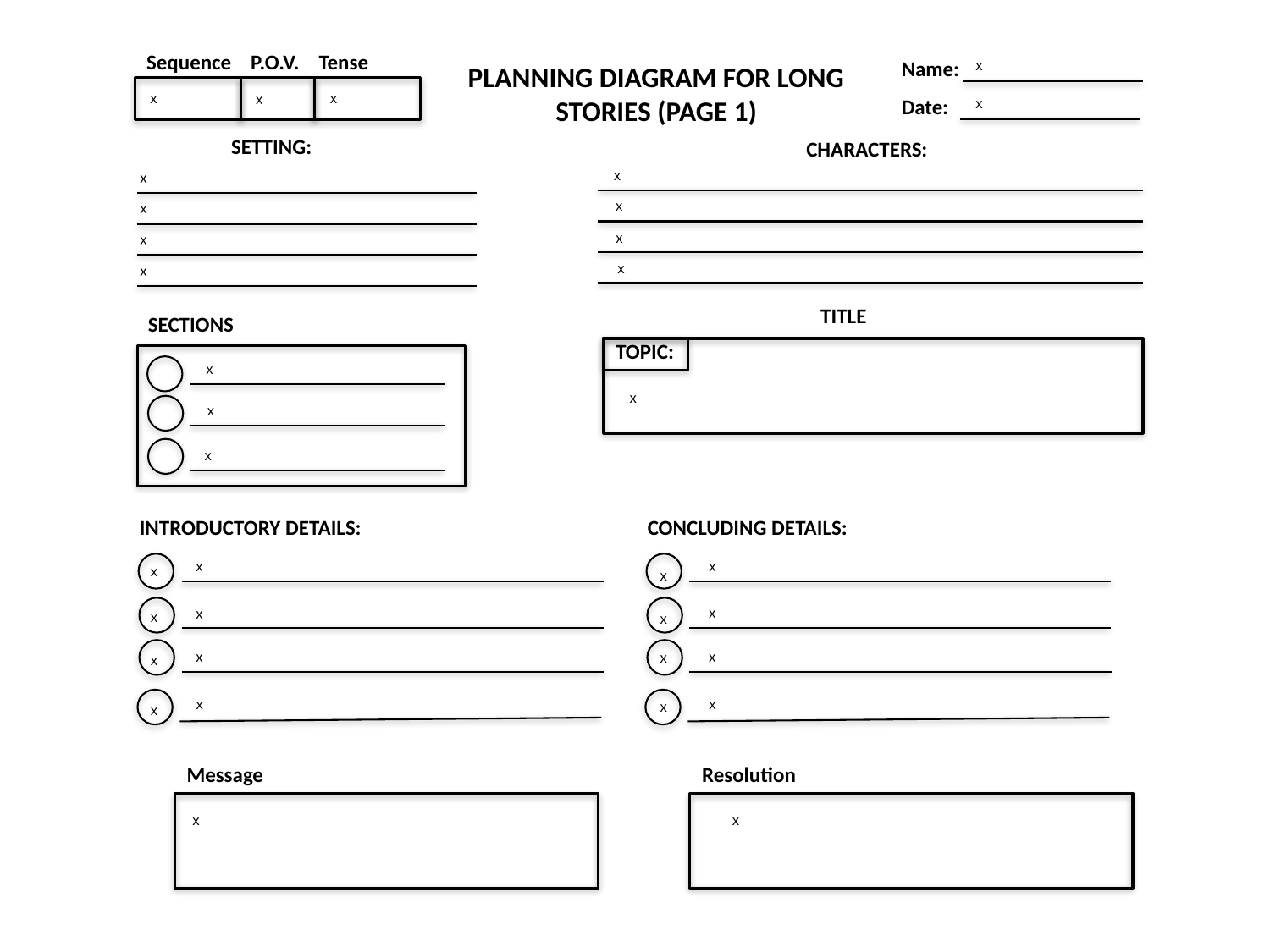

Sequence    P.O.V.    Tense
Name:
x
PLANNING DIAGRAM FOR LONG STORIES (PAGE 1)

x
x
x
Date:
x
SETTING:
CHARACTERS:
x
x
x
x
x
x
x
x
TITLE
SECTIONS
TOPIC:

x

x
x

x
INTRODUCTORY DETAILS:
CONCLUDING DETAILS:
x
x

x
x

x
x
x
x

x
x
x
x
x
x

x
x
Message
Resolution

x
x